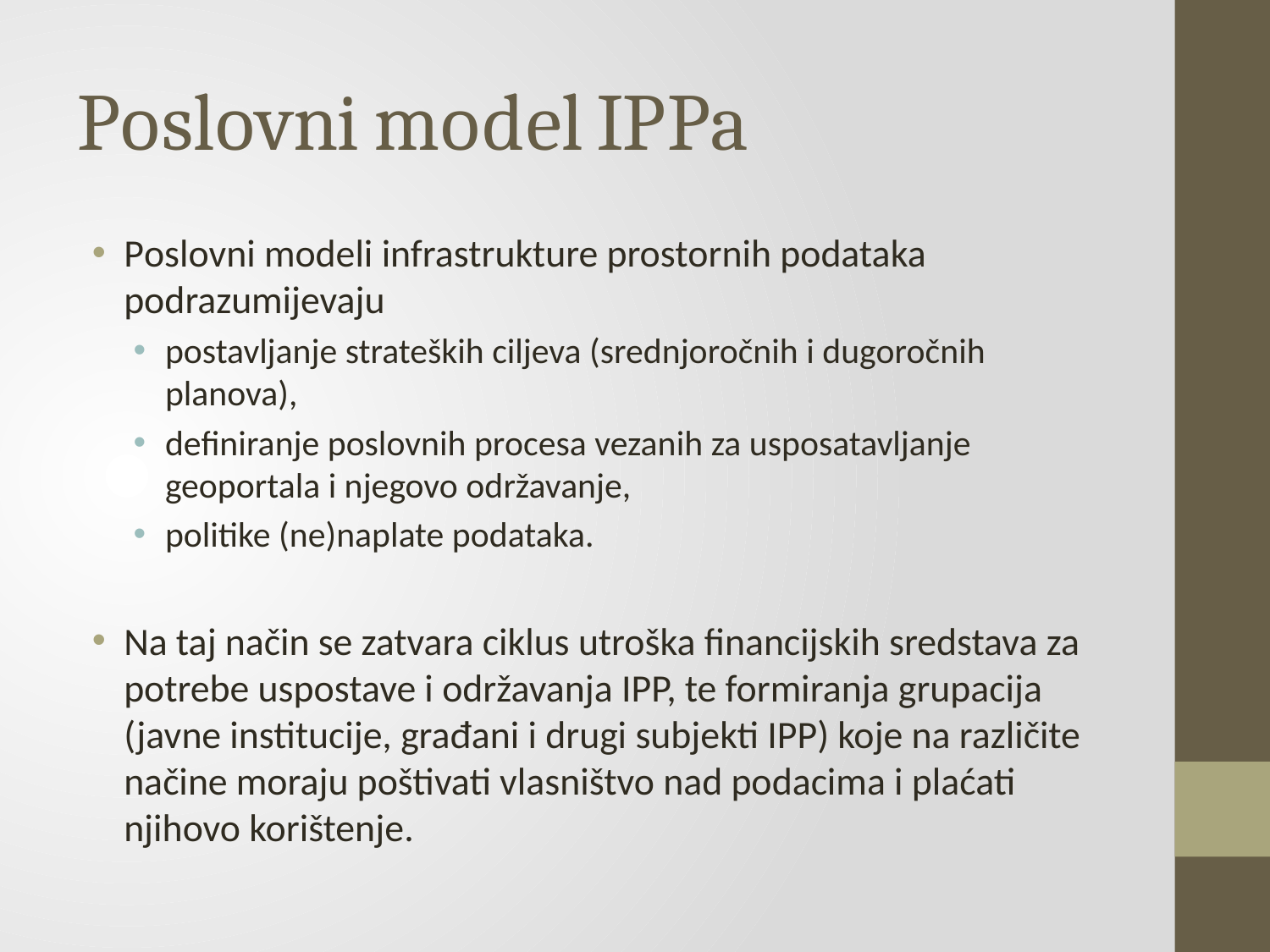

# Poslovni model IPPa
Poslovni modeli infrastrukture prostornih podataka podrazumijevaju
postavljanje strateških ciljeva (srednjoročnih i dugoročnih planova),
definiranje poslovnih procesa vezanih za usposatavljanje geoportala i njegovo održavanje,
politike (ne)naplate podataka.

Na taj način se zatvara ciklus utroška financijskih sredstava za potrebe uspostave i održavanja IPP, te formiranja grupacija (javne institucije, građani i drugi subjekti IPP) koje na različite načine moraju poštivati vlasništvo nad podacima i plaćati njihovo korištenje.